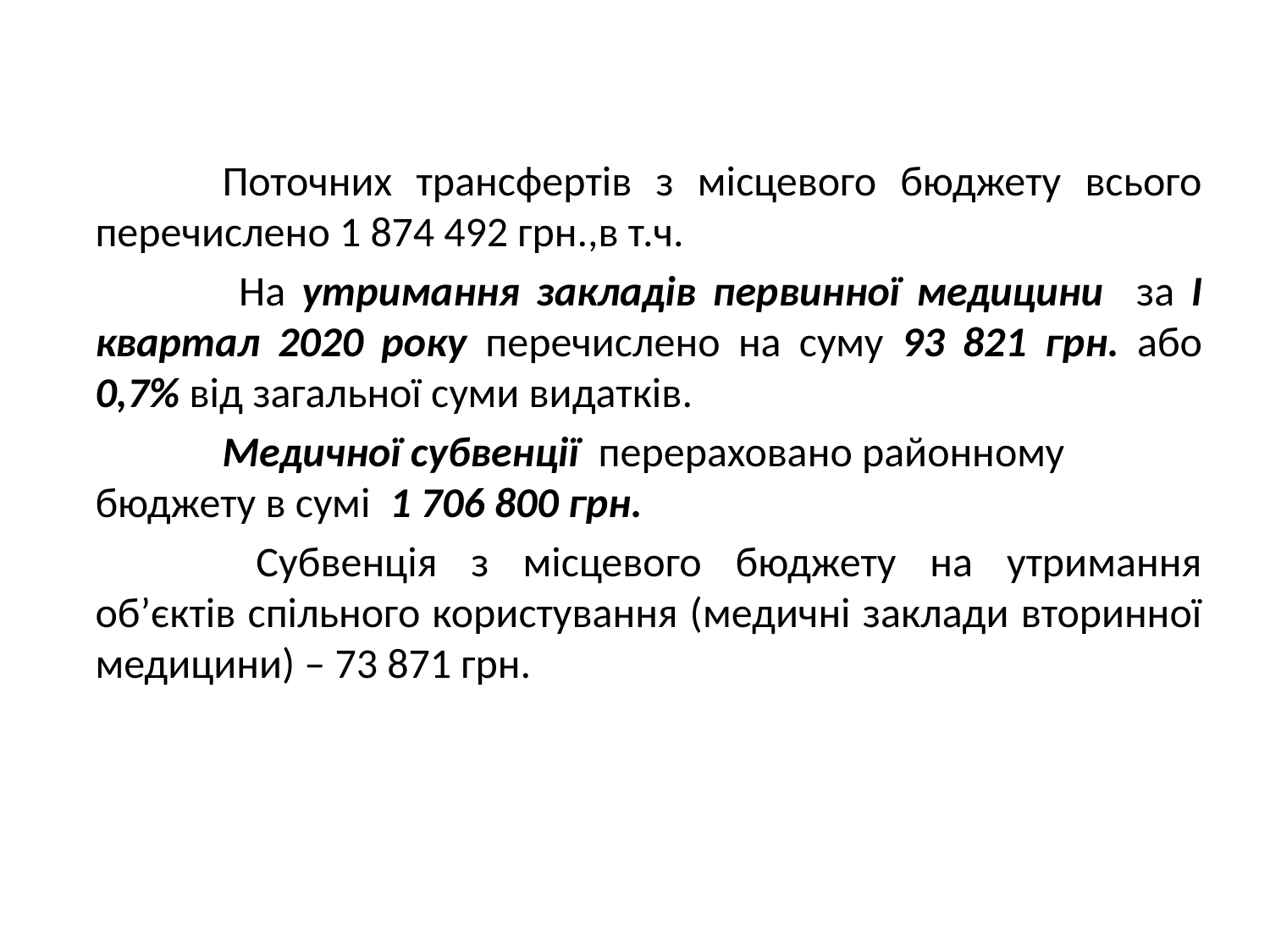

Поточних трансфертів з місцевого бюджету всього перечислено 1 874 492 грн.,в т.ч.
		 На утримання закладів первинної медицини  за І квартал 2020 року перечислено на суму 93 821 грн. або 0,7% від загальної суми видатків.
		Медичної субвенції  перераховано районному бюджету в сумі  1 706 800 грн.
		 Субвенція з місцевого бюджету на утримання об’єктів спільного користування (медичні заклади вторинної медицини) – 73 871 грн.